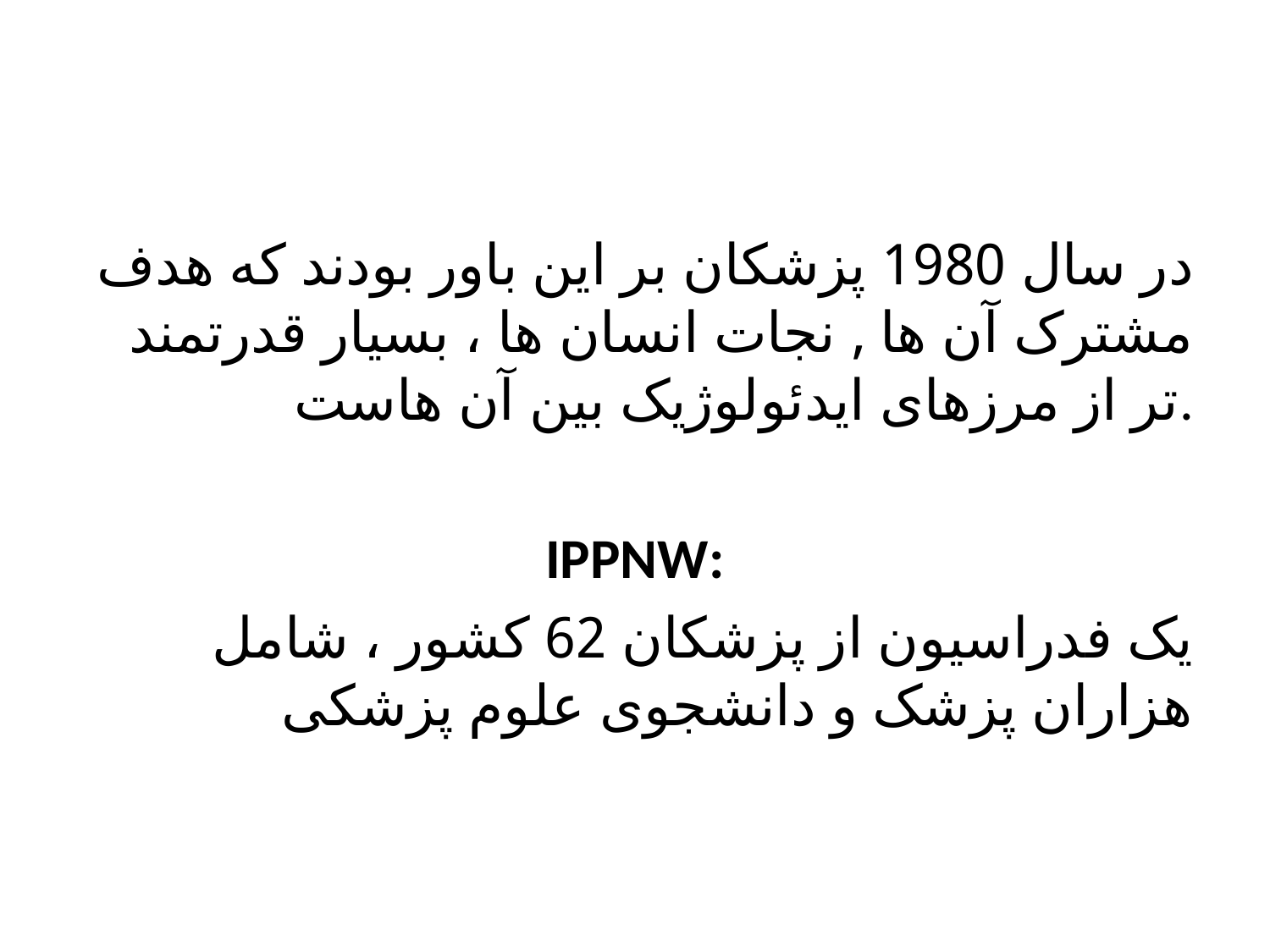

#
در سال 1980 پزشکان بر این باور بودند که هدف مشترک آن ها , نجات انسان ها ، بسیار قدرتمند تر از مرزهای ایدئولوژیک بین آن هاست.

IPPNW:
یک فدراسیون از پزشکان 62 کشور ، شامل هزاران پزشک و دانشجوی علوم پزشکی